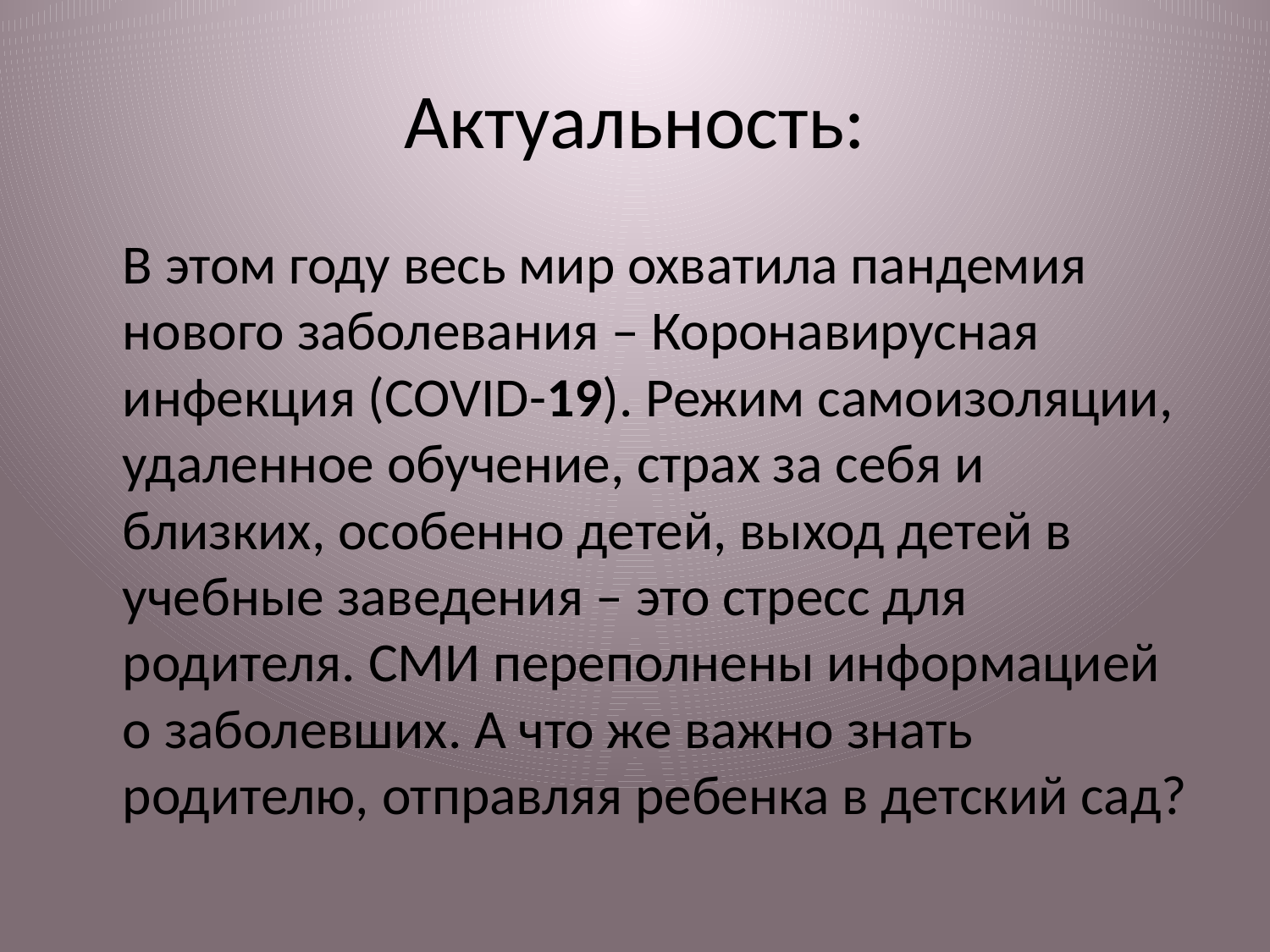

# Актуальность:
	В этом году весь мир охватила пандемия нового заболевания – Коронавирусная инфекция (COVID-19). Режим самоизоляции, удаленное обучение, страх за себя и близких, особенно детей, выход детей в учебные заведения – это стресс для родителя. СМИ переполнены информацией о заболевших. А что же важно знать родителю, отправляя ребенка в детский сад?